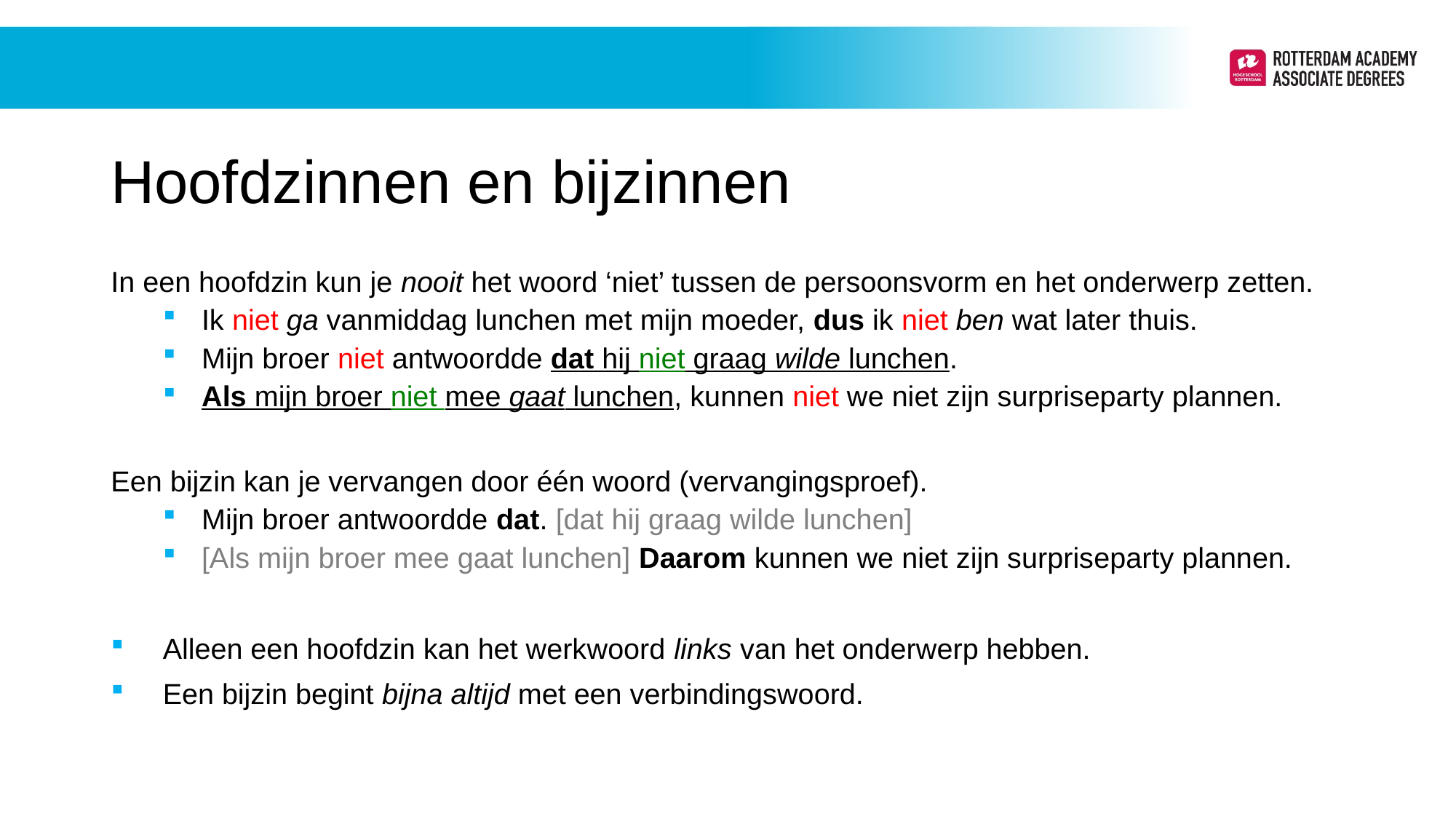

# Hoofdzinnen en bijzinnen
In een hoofdzin kun je nooit het woord ‘niet’ tussen de persoonsvorm en het onderwerp zetten.
Ik niet ga vanmiddag lunchen met mijn moeder, dus ik niet ben wat later thuis.
Mijn broer niet antwoordde dat hij niet graag wilde lunchen.
Als mijn broer niet mee gaat lunchen, kunnen niet we niet zijn surpriseparty plannen.

Een bijzin kan je vervangen door één woord (vervangingsproef).
Mijn broer antwoordde dat. [dat hij graag wilde lunchen]
[Als mijn broer mee gaat lunchen] Daarom kunnen we niet zijn surpriseparty plannen.

Alleen een hoofdzin kan het werkwoord links van het onderwerp hebben.
Een bijzin begint bijna altijd met een verbindingswoord.